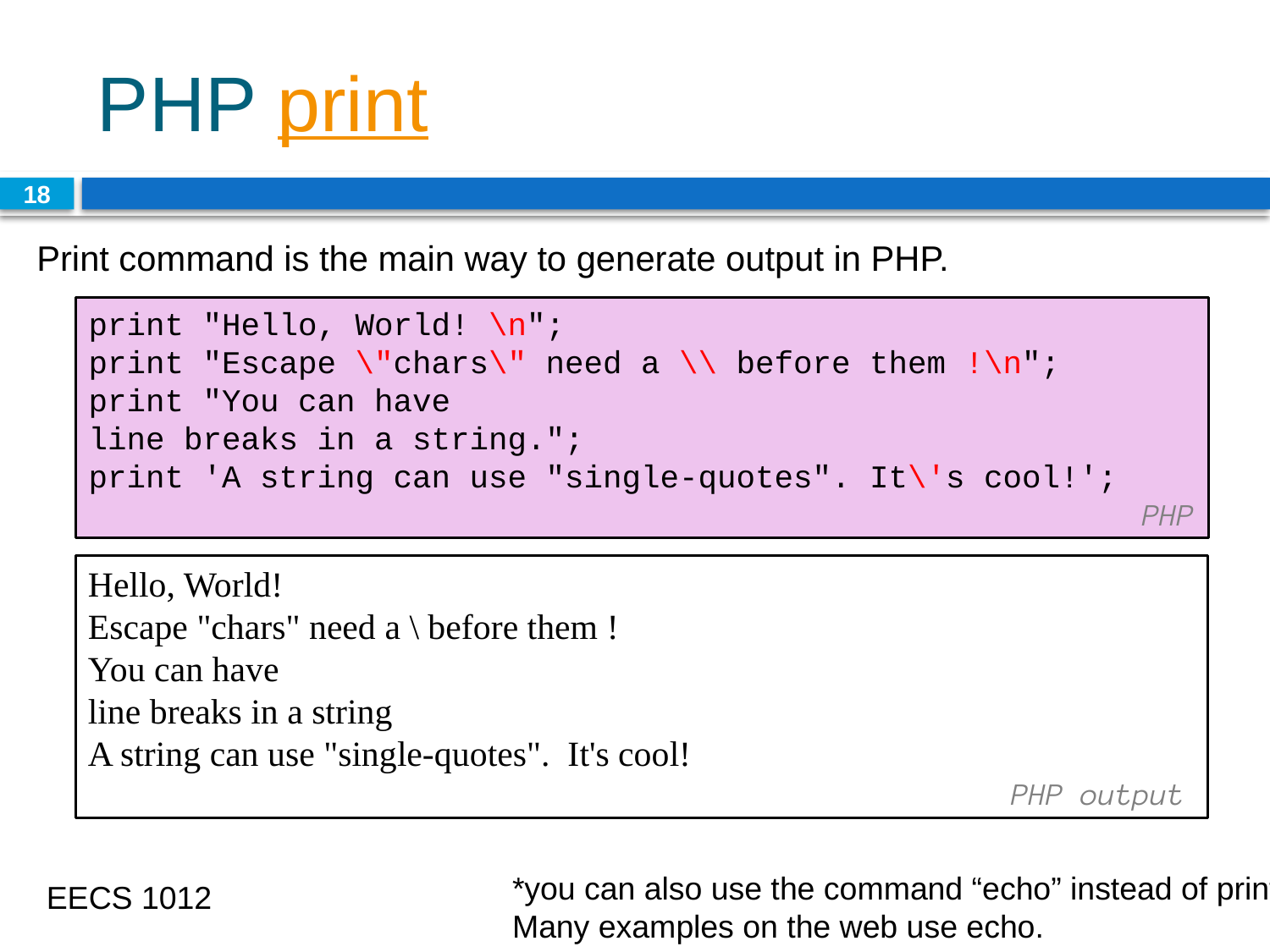

# PHP print
18
Print command is the main way to generate output in PHP.
print "Hello, World! \n";
print "Escape \"chars\" need a \\ before them !\n";
print "You can have
line breaks in a string.";
print 'A string can use "single-quotes". It\'s cool!';						  		  PHP
Hello, World!
Escape "chars" need a \ before them !
You can have
line breaks in a string
A string can use "single-quotes".  It's cool!
							  PHP output
*you can also use the command “echo” instead of print.
Many examples on the web use echo.
CS*
EECS 1012